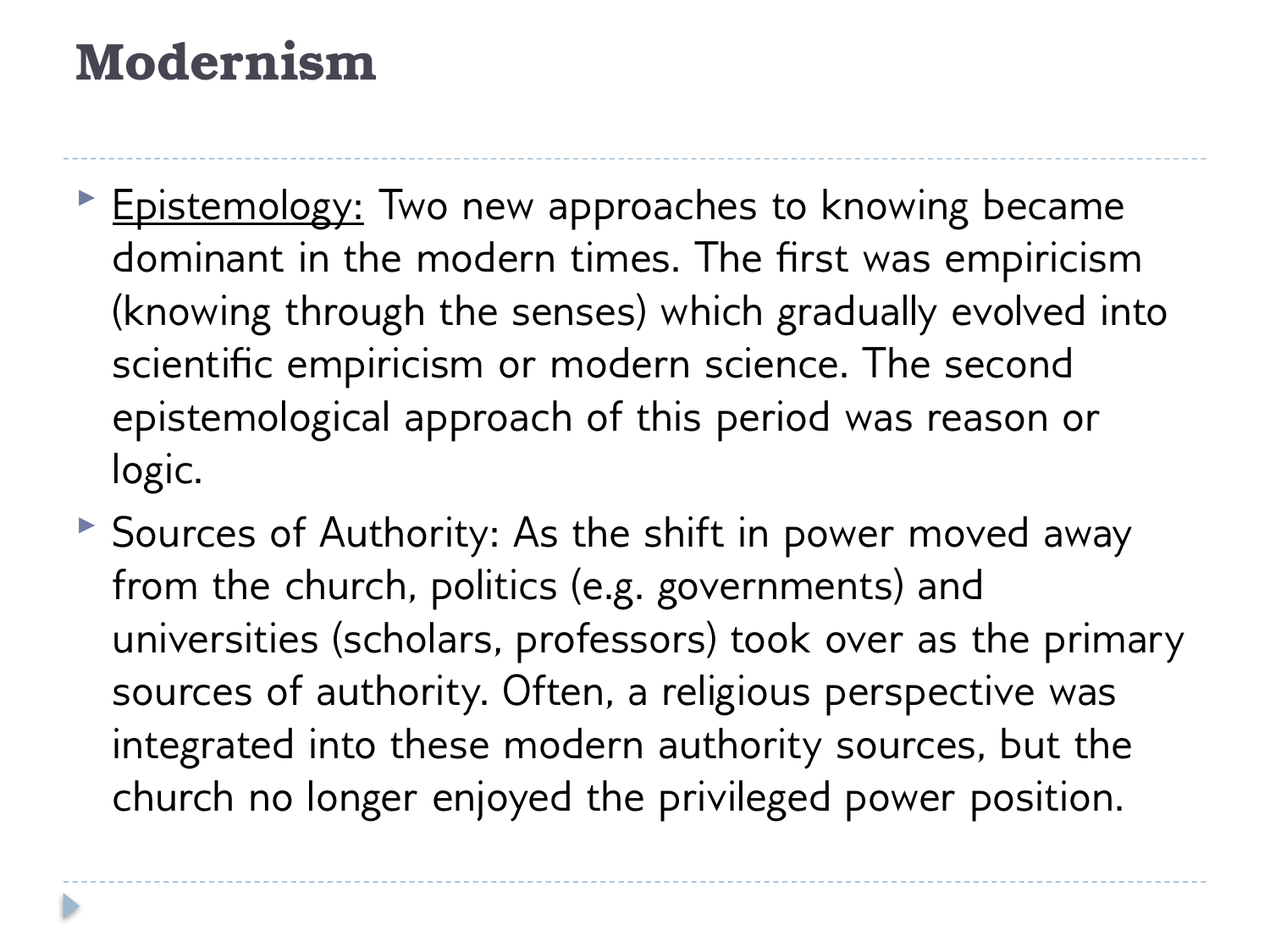

# Modernism
Epistemology: Two new approaches to knowing became dominant in the modern times. The first was empiricism (knowing through the senses) which gradually evolved into scientific empiricism or modern science. The second epistemological approach of this period was reason or logic.
Sources of Authority: As the shift in power moved away from the church, politics (e.g. governments) and universities (scholars, professors) took over as the primary sources of authority. Often, a religious perspective was integrated into these modern authority sources, but the church no longer enjoyed the privileged power position.